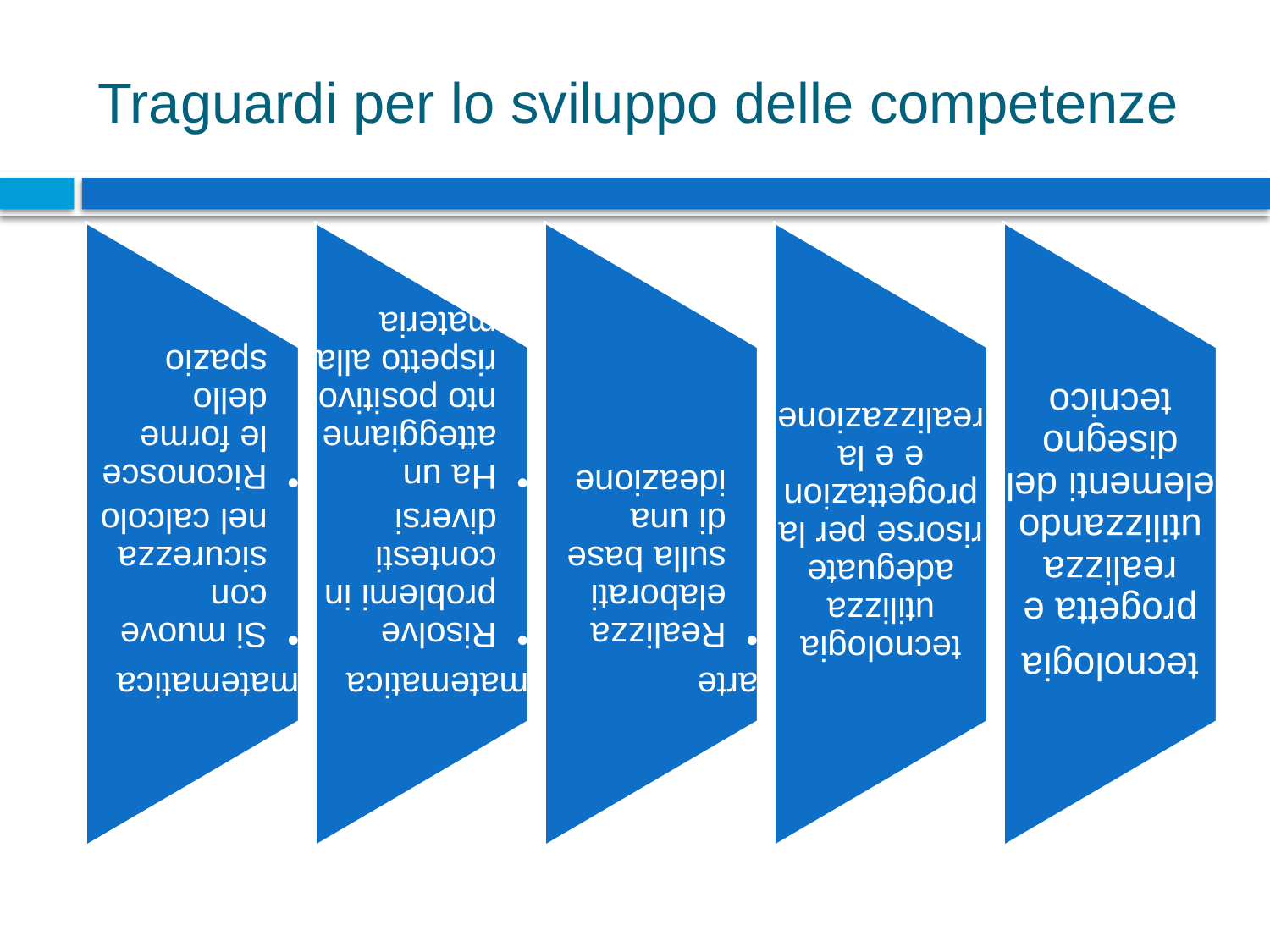

# Traguardi per lo sviluppo delle competenze
matematica
Si muove con sicurezza nel calcolo
Riconosce le forme dello spazio
matematica
Risolve problemi in contesti diversi
Ha un atteggiamento positivo rispetto alla materia
arte
Realizza elaborati sulla base di una ideazione
tecnologia utilizza adeguate risorse per la progettazione e la realizzazione
tecnologia
progetta e realizza utilizzando elementi del disegno tecnico